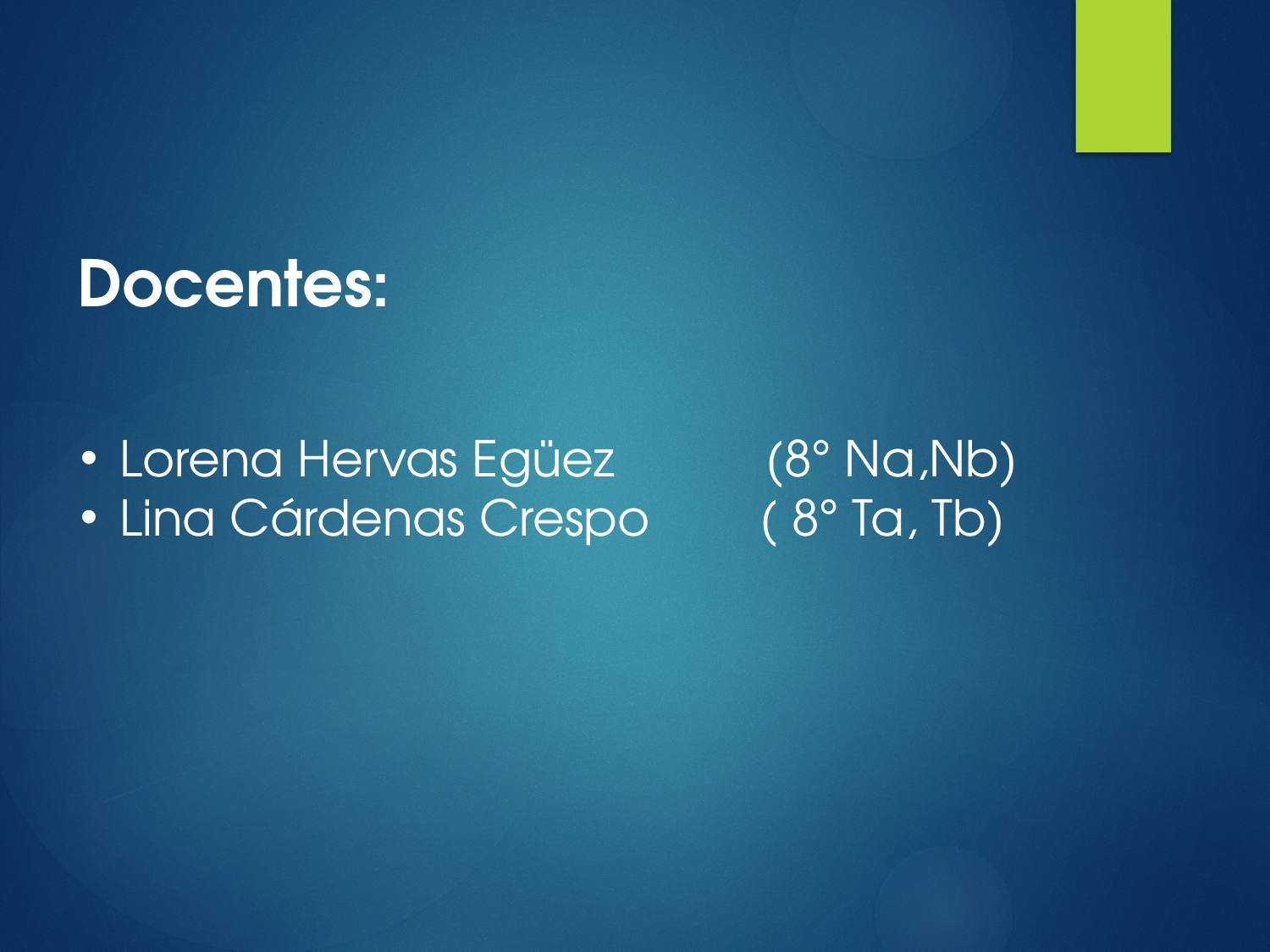

# Docentes:
Lorena Hervas Egüez           (8° Na,Nb)
Lina Cárdenas Crespo        ( 8° Ta, Tb)